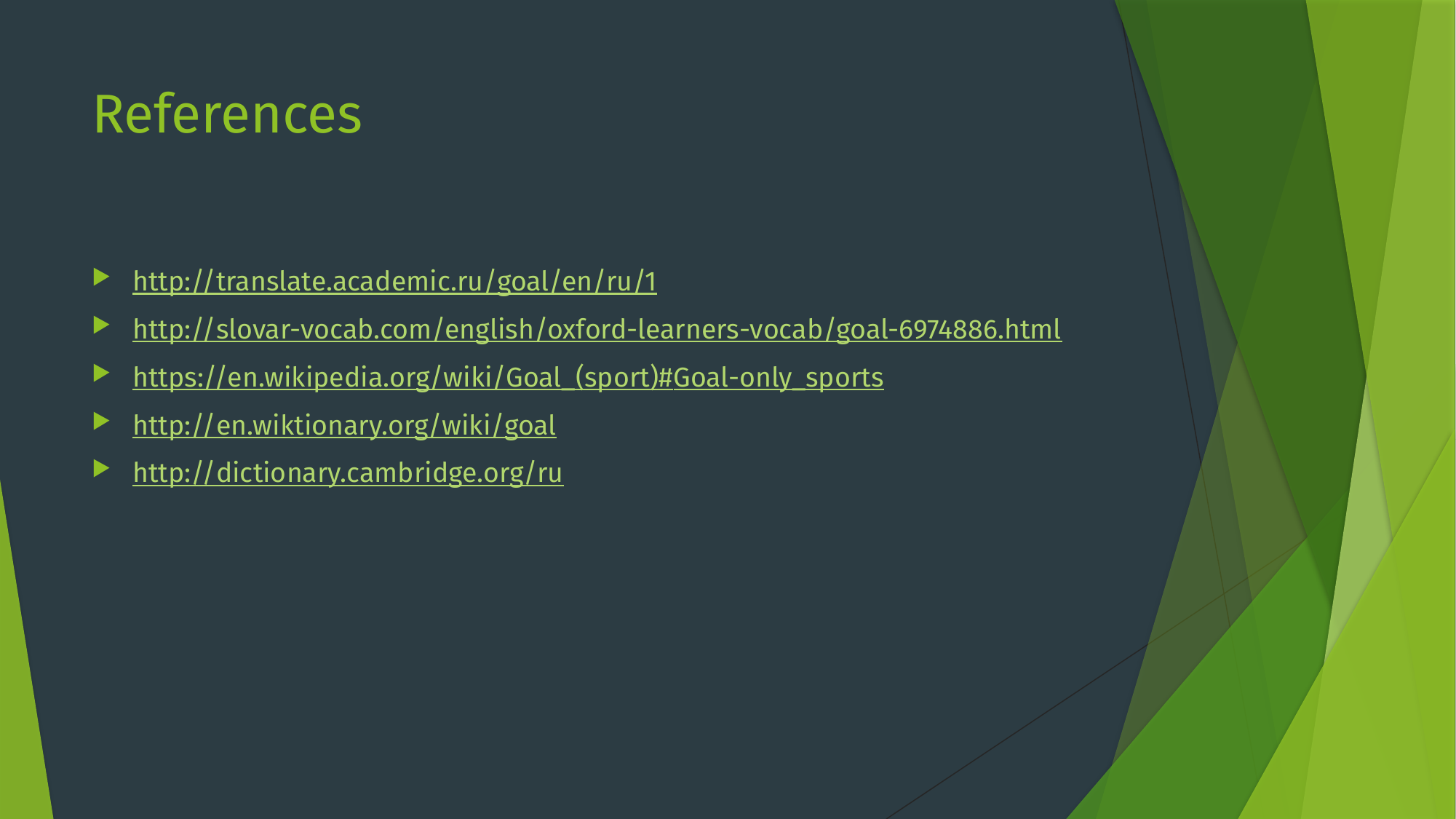

# References
http://translate.academic.ru/goal/en/ru/1
http://slovar-vocab.com/english/oxford-learners-vocab/goal-6974886.html
https://en.wikipedia.org/wiki/Goal_(sport)#Goal-only_sports
http://en.wiktionary.org/wiki/goal
http://dictionary.cambridge.org/ru